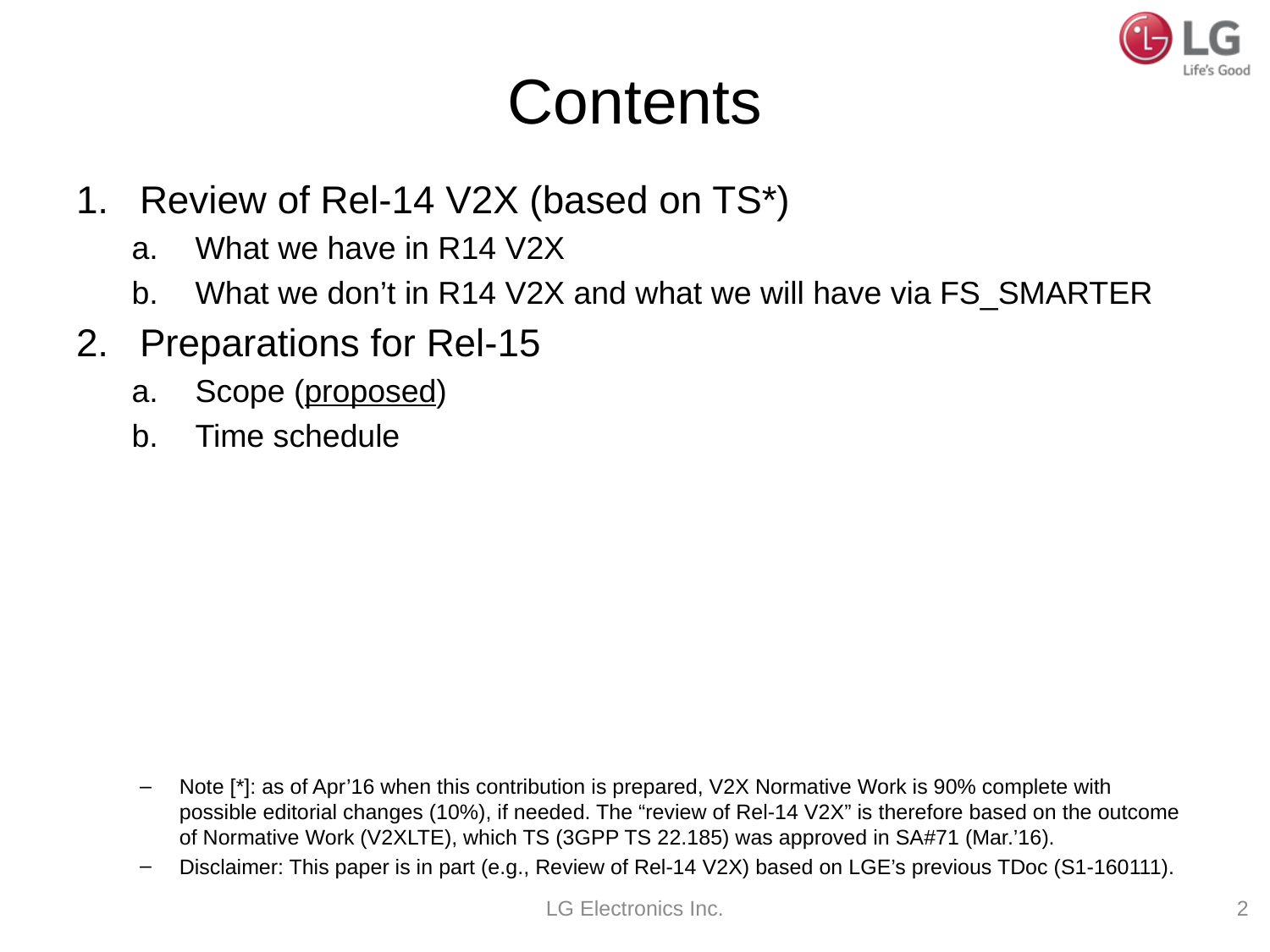

# Contents
Review of Rel-14 V2X (based on TS*)
What we have in R14 V2X
What we don’t in R14 V2X and what we will have via FS_SMARTER
Preparations for Rel-15
Scope (proposed)
Time schedule

Note [*]: as of Apr’16 when this contribution is prepared, V2X Normative Work is 90% complete with possible editorial changes (10%), if needed. The “review of Rel-14 V2X” is therefore based on the outcome of Normative Work (V2XLTE), which TS (3GPP TS 22.185) was approved in SA#71 (Mar.’16).
Disclaimer: This paper is in part (e.g., Review of Rel-14 V2X) based on LGE’s previous TDoc (S1-160111).
LG Electronics Inc.
2